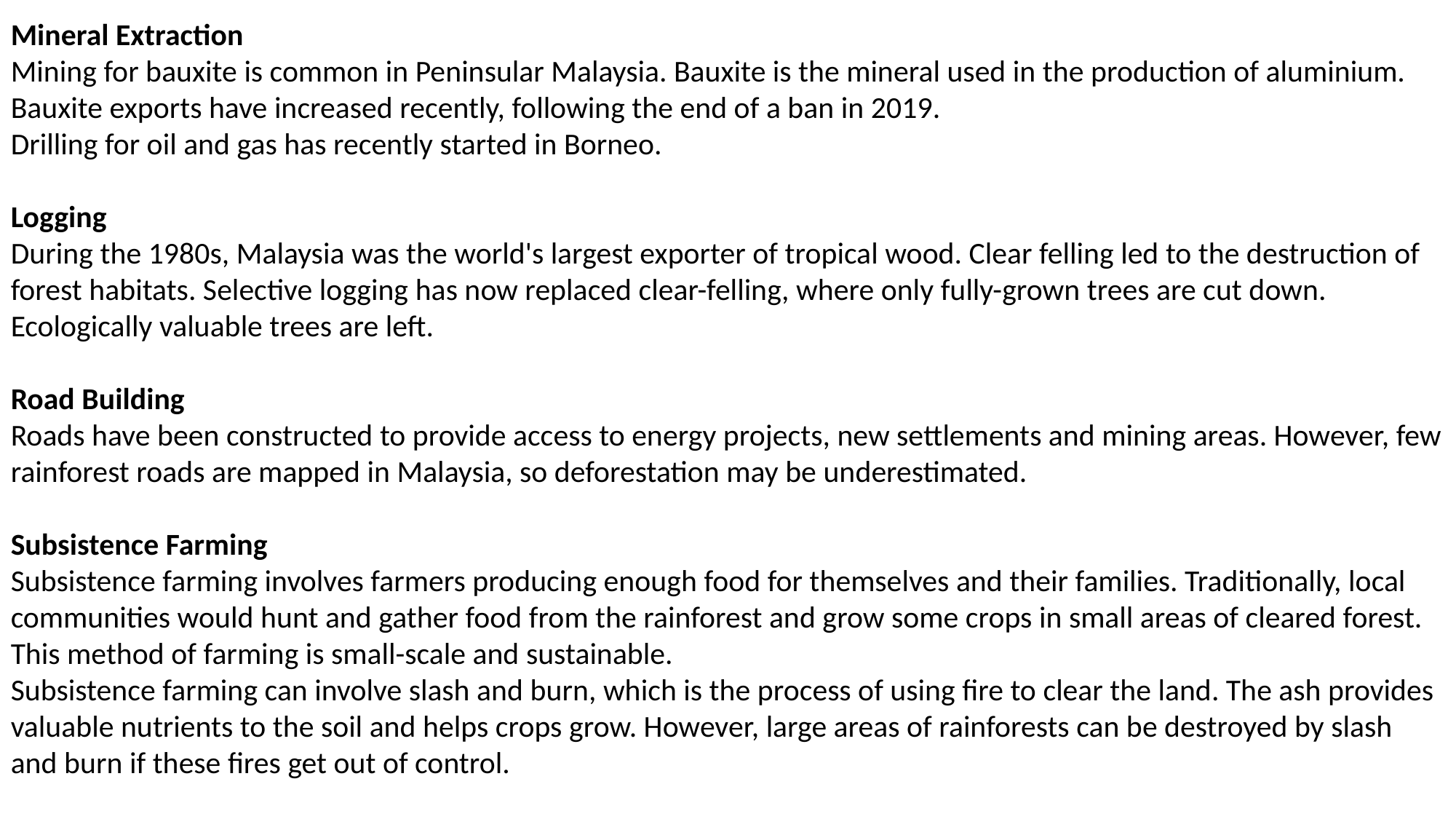

Mineral Extraction
Mining for bauxite is common in Peninsular Malaysia. Bauxite is the mineral used in the production of aluminium. Bauxite exports have increased recently, following the end of a ban in 2019.
Drilling for oil and gas has recently started in Borneo.

Logging
During the 1980s, Malaysia was the world's largest exporter of tropical wood. Clear felling led to the destruction of forest habitats. Selective logging has now replaced clear-felling, where only fully-grown trees are cut down. Ecologically valuable trees are left.

Road Building
Roads have been constructed to provide access to energy projects, new settlements and mining areas. However, few rainforest roads are mapped in Malaysia, so deforestation may be underestimated.

Subsistence Farming
Subsistence farming involves farmers producing enough food for themselves and their families. Traditionally, local communities would hunt and gather food from the rainforest and grow some crops in small areas of cleared forest. This method of farming is small-scale and sustainable.
Subsistence farming can involve slash and burn, which is the process of using fire to clear the land. The ash provides valuable nutrients to the soil and helps crops grow. However, large areas of rainforests can be destroyed by slash and burn if these fires get out of control.